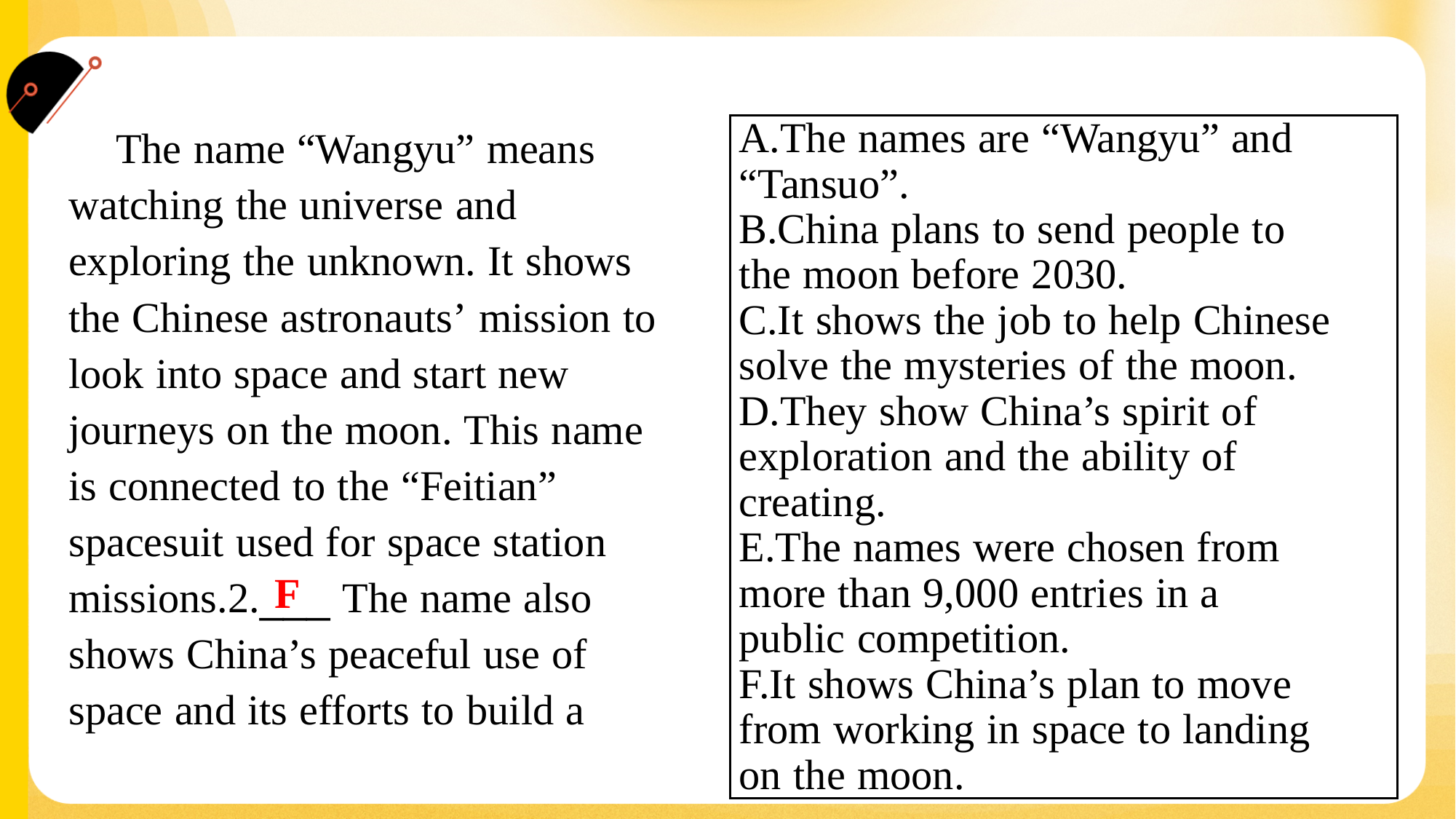

A.The names are “Wangyu” and
“Tansuo”.
B.China plans to send people to
the moon before 2030.
C.It shows the job to help Chinese
solve the mysteries of the moon.
D.They show China’s spirit of
exploration and the ability of
creating.
E.The names were chosen from
more than 9,000 entries in a
public competition.
F.It shows China’s plan to move
from working in space to landing
on the moon.
    The name “Wangyu” means
watching the universe and
exploring the unknown. It shows
the Chinese astronauts’ mission to
look into space and start new
journeys on the moon. This name
is connected to the “Feitian”
spacesuit used for space station
missions.2.___ The name also
shows China’s peaceful use of
space and its efforts to build a

F